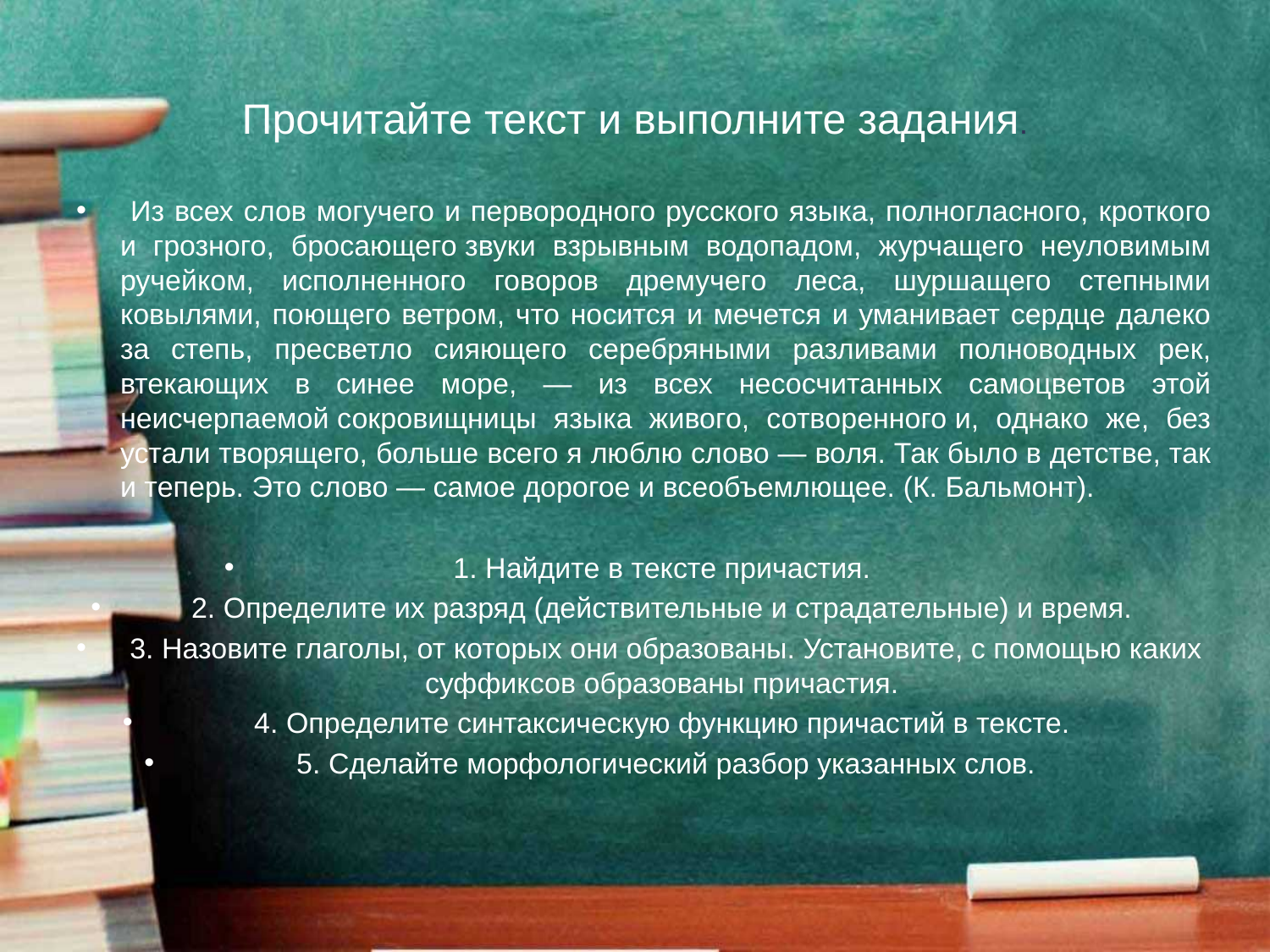

# Прочитайте текст и выполните задания.
 Из всех слов могучего и первородного русского языка, полногласного, кроткого и грозного, бросающего звуки взрывным водопадом, журчащего неуловимым ручейком, исполненного говоров дремучего леса, шуршащего степными ковылями, поющего ветром, что носится и мечется и уманивает сердце далеко за степь, пресветло сияющего серебряными разливами полноводных рек, втекающих в синее море, — из всех несосчитанных самоцветов этой неисчерпаемой сокровищницы языка живого, сотворенного и, однако же, без устали творящего, больше всего я люблю слово — воля. Так было в детстве, так и теперь. Это слово — самое дорогое и всеобъемлющее. (К. Бальмонт).

1. Найдите в тексте причастия.
2. Определите их разряд (действительные и страдательные) и время.
3. Назовите глаголы, от которых они образованы. Установите, с помощью каких суффиксов образованы причастия.
4. Определите синтаксическую функцию причастий в тексте.
5. Сделайте морфологический разбор указанных слов.